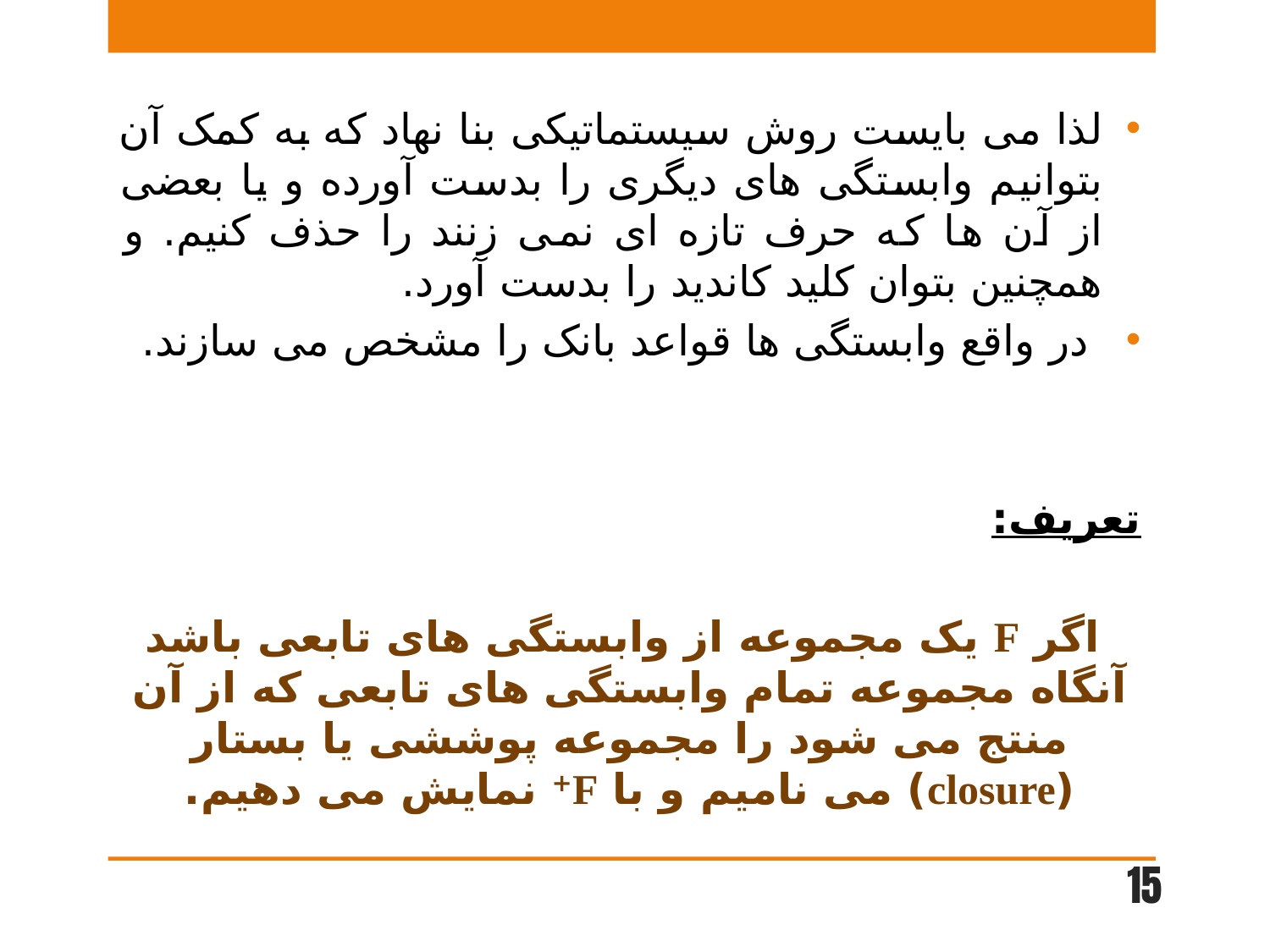

لذا می بایست روش سیستماتیکی بنا نهاد که به کمک آن بتوانیم وابستگی های دیگری را بدست آورده و یا بعضی از آن ها که حرف تازه ای نمی زنند را حذف کنیم. و همچنین بتوان کلید کاندید را بدست آورد.
 در واقع وابستگی ها قواعد بانک را مشخص می سازند.

تعریف:

 اگر F یک مجموعه از وابستگی های تابعی باشد آنگاه مجموعه تمام وابستگی های تابعی که از آن منتج می شود را مجموعه پوششی یا بستار (closure) می نامیم و با F+ نمایش می دهیم.

15